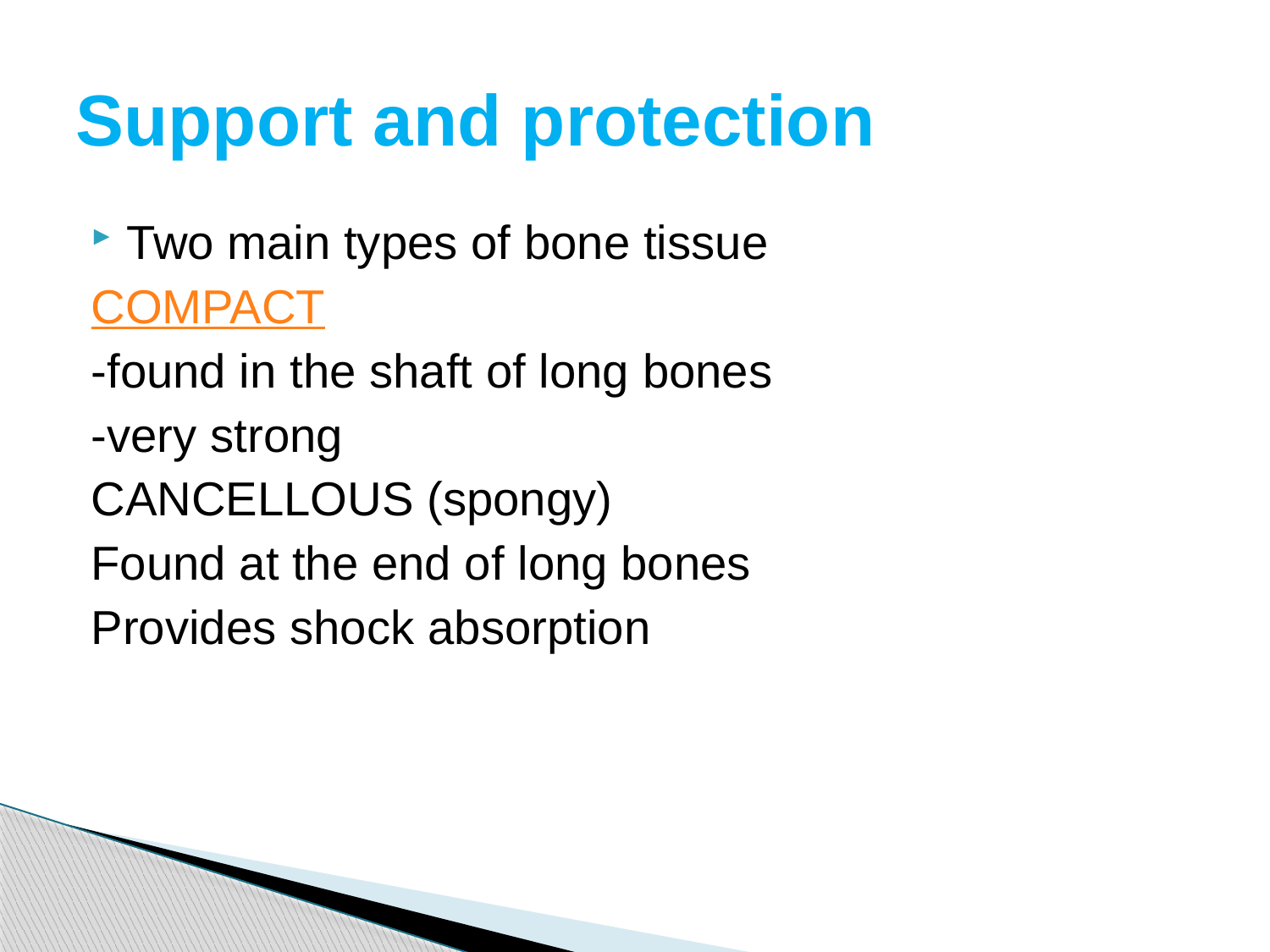

# Support and protection
Two main types of bone tissue
COMPACT
-found in the shaft of long bones
-very strong
CANCELLOUS (spongy)
Found at the end of long bones
Provides shock absorption